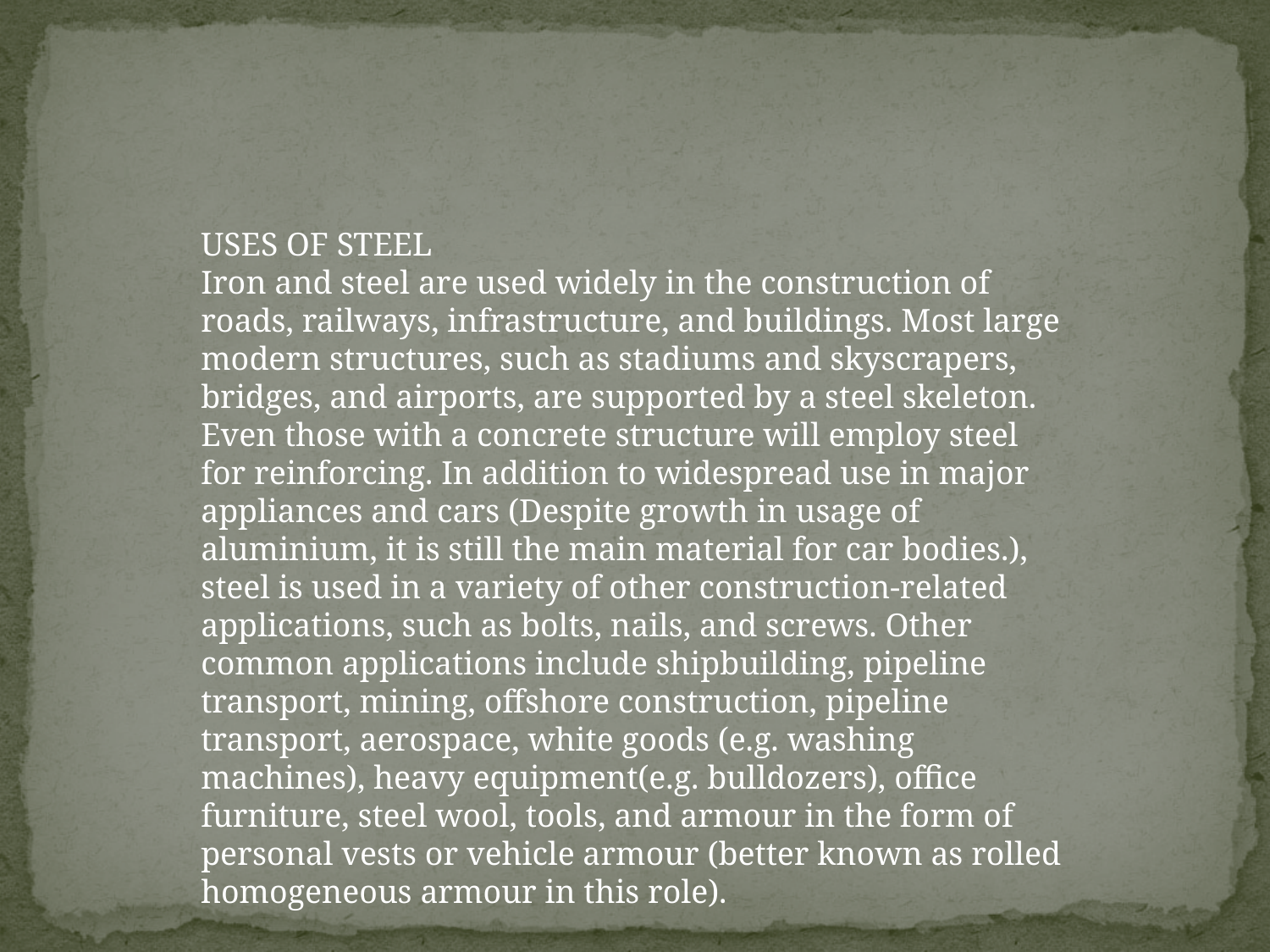

USES OF STEEL
Iron and steel are used widely in the construction of roads, railways, infrastructure, and buildings. Most large modern structures, such as stadiums and skyscrapers, bridges, and airports, are supported by a steel skeleton. Even those with a concrete structure will employ steel for reinforcing. In addition to widespread use in major appliances and cars (Despite growth in usage of aluminium, it is still the main material for car bodies.), steel is used in a variety of other construction-related applications, such as bolts, nails, and screws. Other common applications include shipbuilding, pipeline transport, mining, offshore construction, pipeline transport, aerospace, white goods (e.g. washing machines), heavy equipment(e.g. bulldozers), office furniture, steel wool, tools, and armour in the form of personal vests or vehicle armour (better known as rolled homogeneous armour in this role).